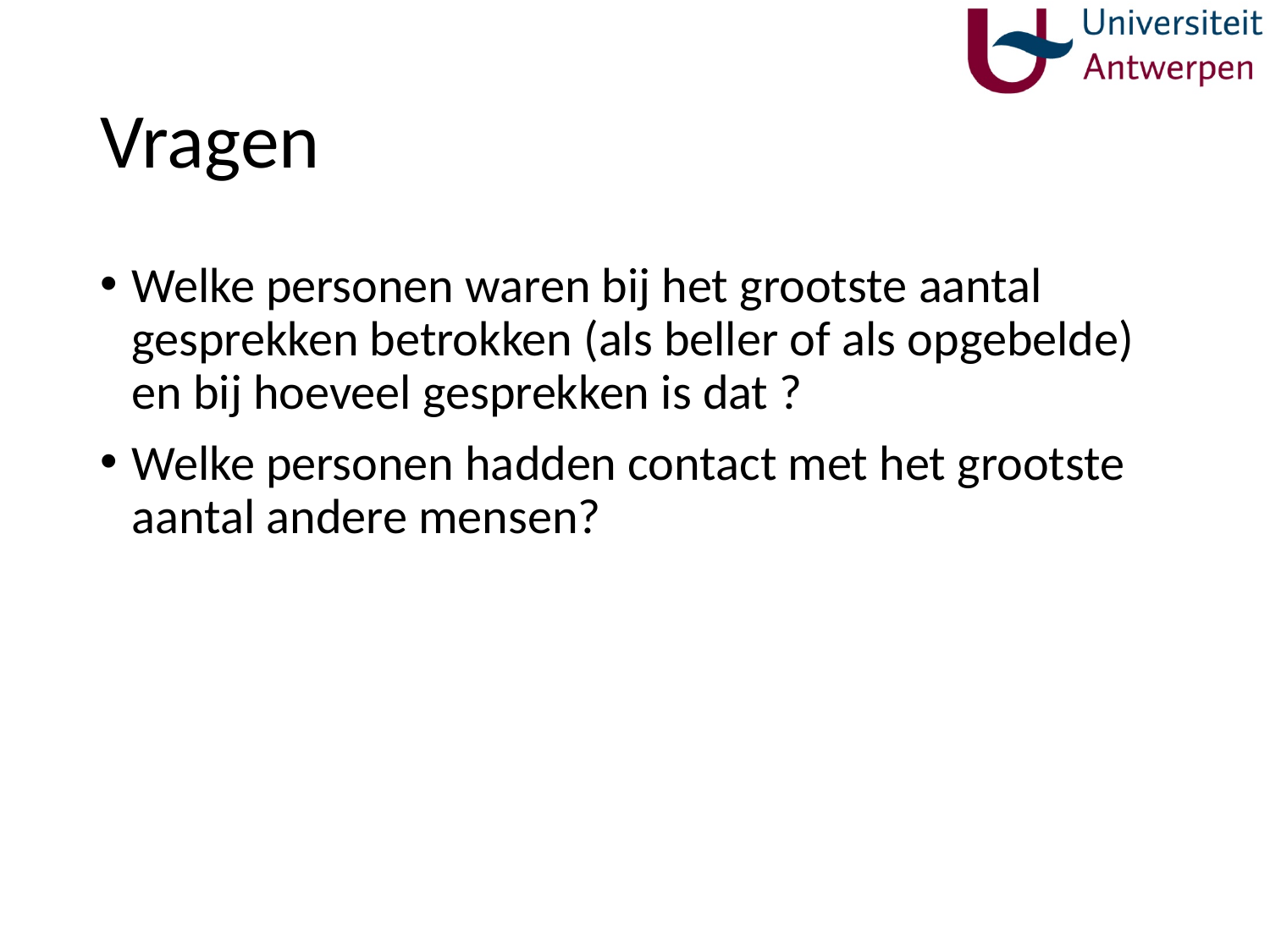

# Vragen
Welke personen waren bij het grootste aantal gesprekken betrokken (als beller of als opgebelde) en bij hoeveel gesprekken is dat ?
Welke personen hadden contact met het grootste aantal andere mensen?